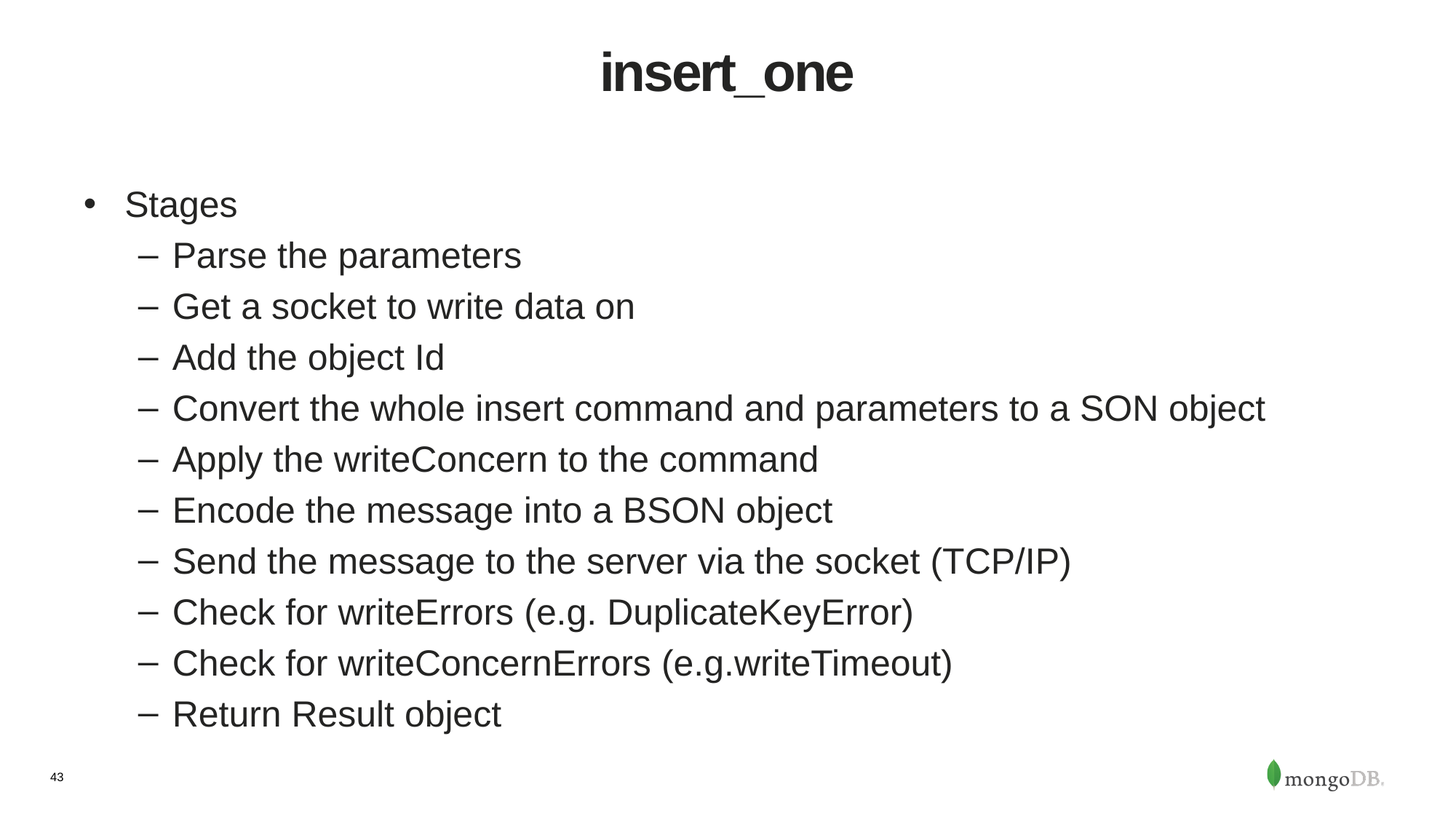

# insert_one
Stages
Parse the parameters
Get a socket to write data on
Add the object Id
Convert the whole insert command and parameters to a SON object
Apply the writeConcern to the command
Encode the message into a BSON object
Send the message to the server via the socket (TCP/IP)
Check for writeErrors (e.g. DuplicateKeyError)
Check for writeConcernErrors (e.g.writeTimeout)
Return Result object